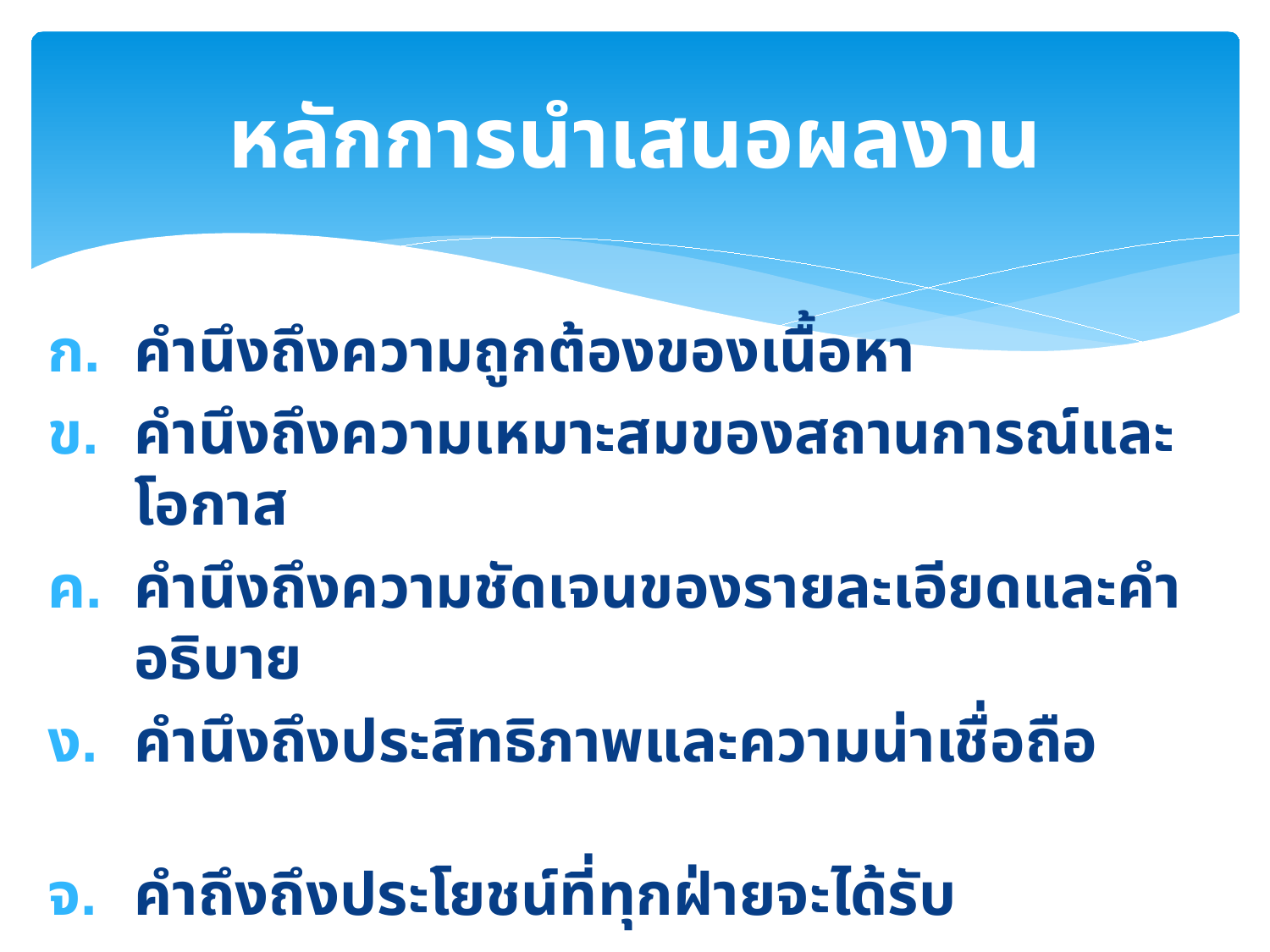

# หลักการนำเสนอผลงาน
คำนึงถึงความถูกต้องของเนื้อหา
คำนึงถึงความเหมาะสมของสถานการณ์และโอกาส
คำนึงถึงความชัดเจนของรายละเอียดและคำอธิบาย
คำนึงถึงประสิทธิภาพและความน่าเชื่อถือ
คำถึงถึงประโยชน์ที่ทุกฝ่ายจะได้รับ